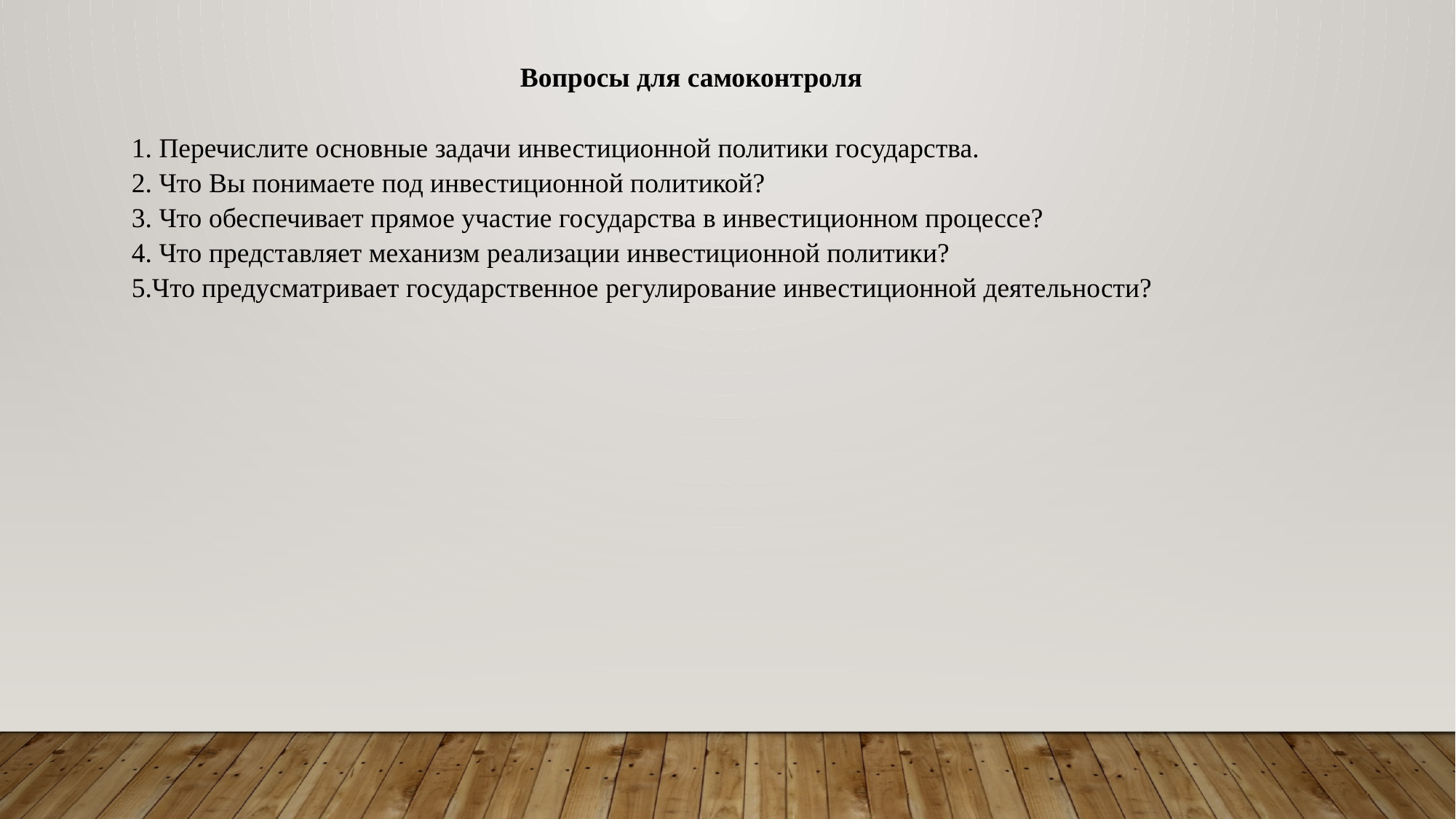

Вопросы для самоконтроля

1. Перечислите основные задачи инвестиционной политики государства.
2. Что Вы понимаете под инвестиционной политикой?
3. Что обеспечивает прямое участие государства в инвестиционном процессе?
4. Что представляет механизм реализации инвестиционной политики?
5.Что предусматривает государственное регулирование инвестиционной деятельности?